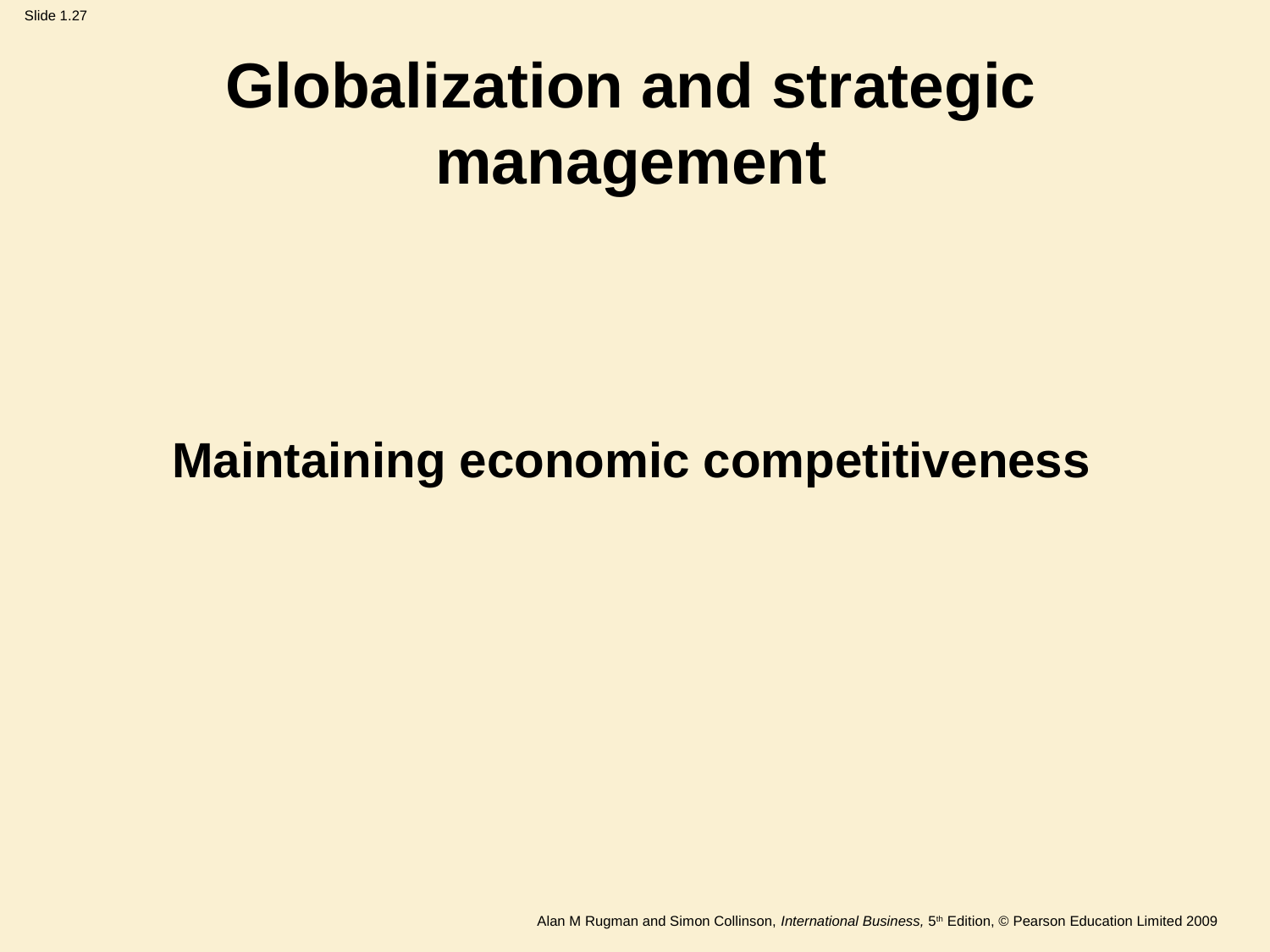

Globalization and strategic management
Maintaining economic competitiveness